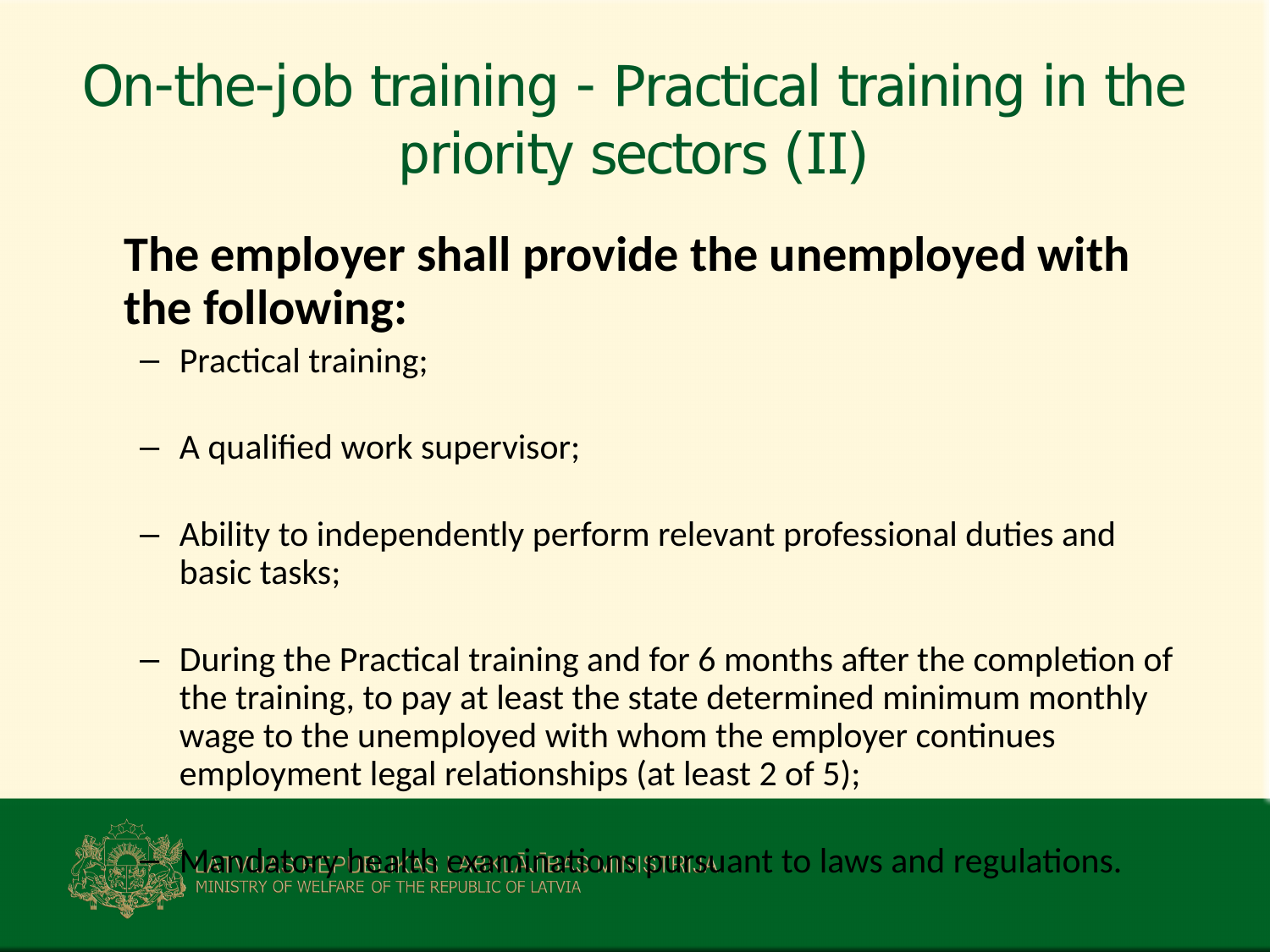

# On-the-job training - Practical training in the priority sectors (II)
	The employer shall provide the unemployed with the following:
Practical training;

A qualified work supervisor;

Ability to independently perform relevant professional duties and basic tasks;

During the Practical training and for 6 months after the completion of the training, to pay at least the state determined minimum monthly wage to the unemployed with whom the employer continues employment legal relationships (at least 2 of 5);

Mandatory health examinations pursuant to laws and regulations.